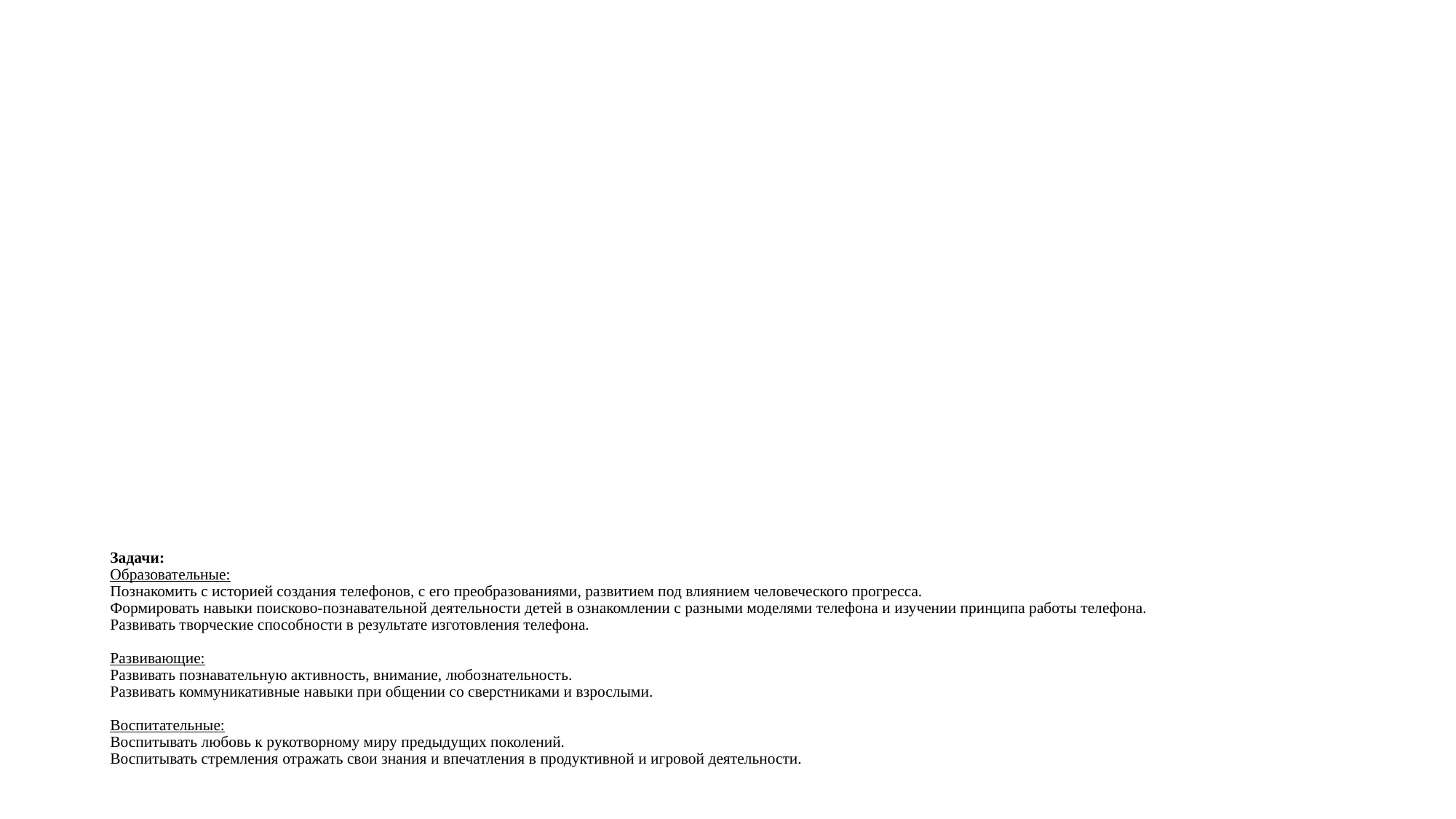

# Задачи: Образовательные: Познакомить с историей создания телефонов, с его преобразованиями, развитием под влиянием человеческого прогресса. Формировать навыки поисково-познавательной деятельности детей в ознакомлении с разными моделями телефона и изучении принципа работы телефона. Развивать творческие способности в результате изготовления телефона. Развивающие: Развивать познавательную активность, внимание, любознательность. Развивать коммуникативные навыки при общении со сверстниками и взрослыми. Воспитательные: Воспитывать любовь к рукотворному миру предыдущих поколений. Воспитывать стремления отражать свои знания и впечатления в продуктивной и игровой деятельности.